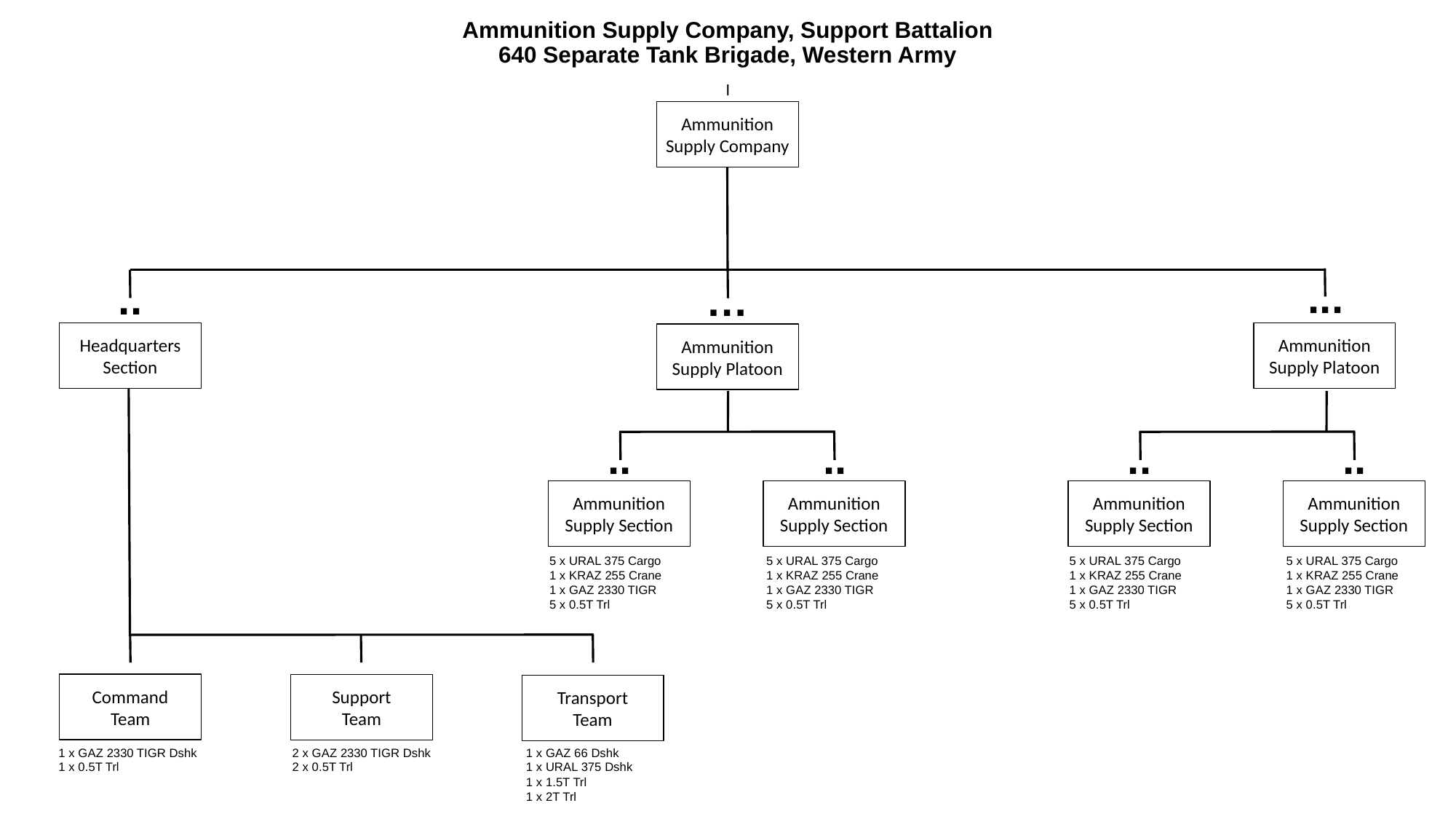

# Ammunition Supply Company, Support Battalion 640 Separate Tank Brigade, Western Army
I
Ammunition Supply Company
...
..
…
Headquarters
Section
Ammunition Supply Platoon
Ammunition Supply Platoon
..
..
..
..
Ammunition Supply Section
Ammunition Supply Section
Ammunition Supply Section
Ammunition Supply Section
5 x URAL 375 Cargo
1 x KRAZ 255 Crane
1 x GAZ 2330 TIGR
5 x 0.5T Trl
5 x URAL 375 Cargo
1 x KRAZ 255 Crane
1 x GAZ 2330 TIGR
5 x 0.5T Trl
5 x URAL 375 Cargo
1 x KRAZ 255 Crane
1 x GAZ 2330 TIGR
5 x 0.5T Trl
5 x URAL 375 Cargo
1 x KRAZ 255 Crane
1 x GAZ 2330 TIGR
5 x 0.5T Trl
Command
Team
Support
Team
Transport
Team
1 x GAZ 2330 TIGR Dshk
1 x 0.5T Trl
2 x GAZ 2330 TIGR Dshk
2 x 0.5T Trl
1 x GAZ 66 Dshk
1 x URAL 375 Dshk
1 x 1.5T Trl
1 x 2T Trl